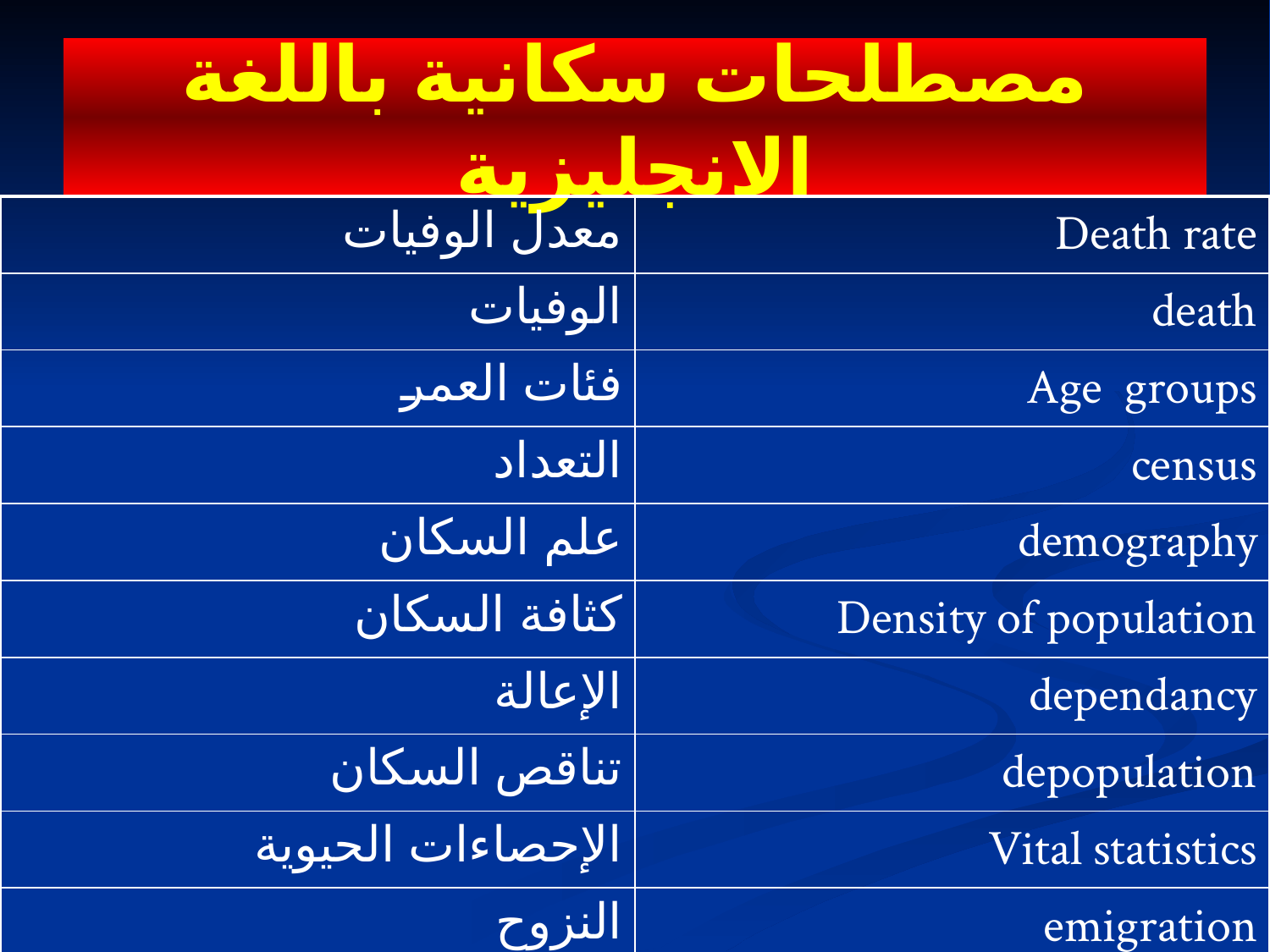

# مصطلحات سكانية باللغة الانجليزية
| معدل الوفيات | Death rate |
| --- | --- |
| الوفيات | death |
| فئات العمر | Age groups |
| التعداد | census |
| علم السكان | demography |
| كثافة السكان | Density of population |
| الإعالة | dependancy |
| تناقص السكان | depopulation |
| الإحصاءات الحيوية | Vital statistics |
| النزوح | emigration |